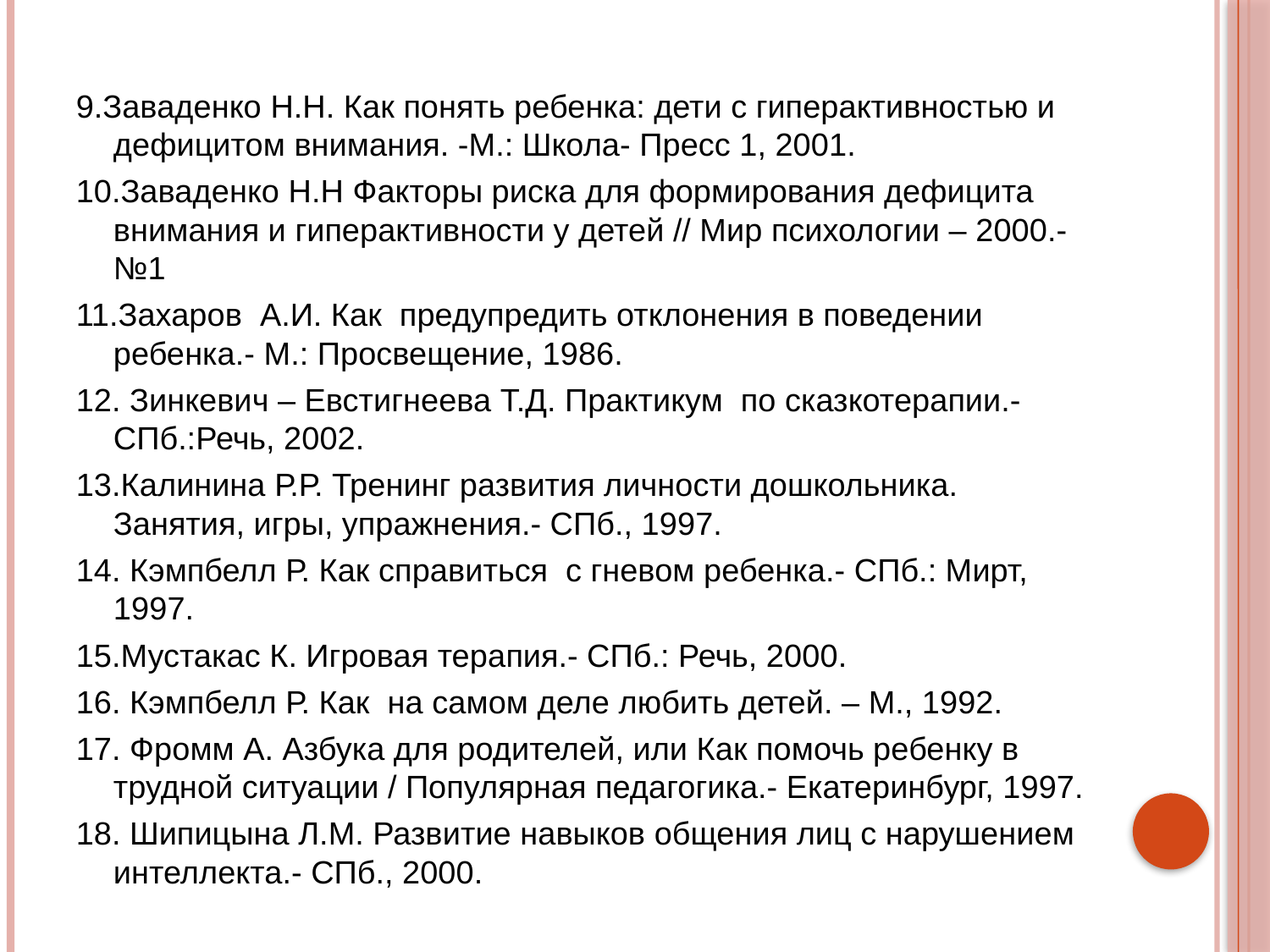

9.Заваденко Н.Н. Как понять ребенка: дети с гиперактивностью и дефицитом внимания. -М.: Школа- Пресс 1, 2001.
10.Заваденко Н.Н Факторы риска для формирования дефицита внимания и гиперактивности у детей // Мир психологии – 2000.- №1
11.Захаров  А.И. Как  предупредить отклонения в поведении ребенка.- М.: Просвещение, 1986.
12. Зинкевич – Евстигнеева Т.Д. Практикум  по сказкотерапии.- СПб.:Речь, 2002.
13.Калинина Р.Р. Тренинг развития личности дошкольника. Занятия, игры, упражнения.- СПб., 1997.
14. Кэмпбелл Р. Как справиться  с гневом ребенка.- СПб.: Мирт, 1997.
15.Мустакас К. Игровая терапия.- СПб.: Речь, 2000.
16. Кэмпбелл Р. Как  на самом деле любить детей. – М., 1992.
17. Фромм А. Азбука для родителей, или Как помочь ребенку в трудной ситуации / Популярная педагогика.- Екатеринбург, 1997.
18. Шипицына Л.М. Развитие навыков общения лиц с нарушением интеллекта.- СПб., 2000.